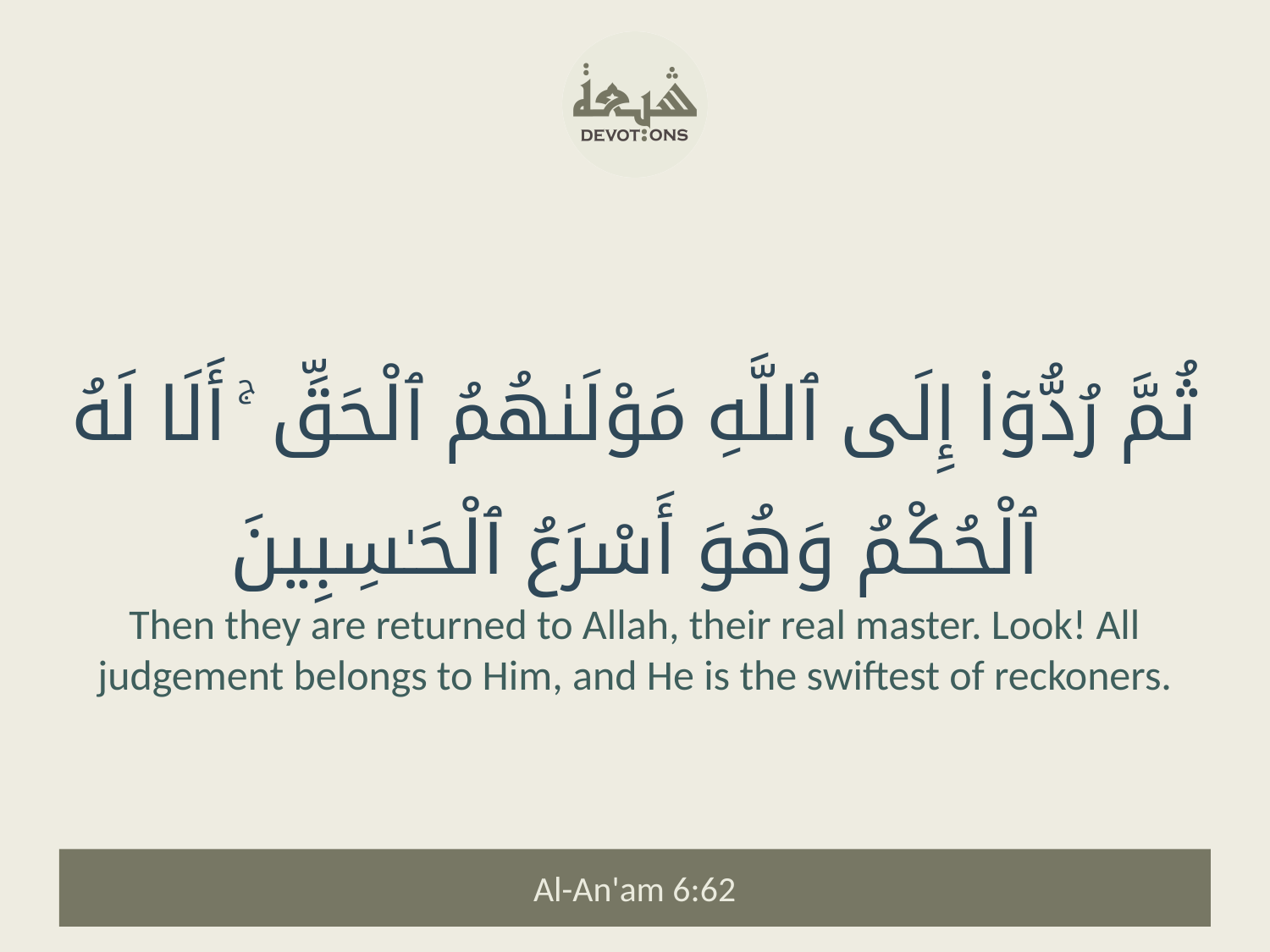

ثُمَّ رُدُّوٓا۟ إِلَى ٱللَّهِ مَوْلَىٰهُمُ ٱلْحَقِّ ۚ أَلَا لَهُ ٱلْحُكْمُ وَهُوَ أَسْرَعُ ٱلْحَـٰسِبِينَ
Then they are returned to Allah, their real master. Look! All judgement belongs to Him, and He is the swiftest of reckoners.
Al-An'am 6:62